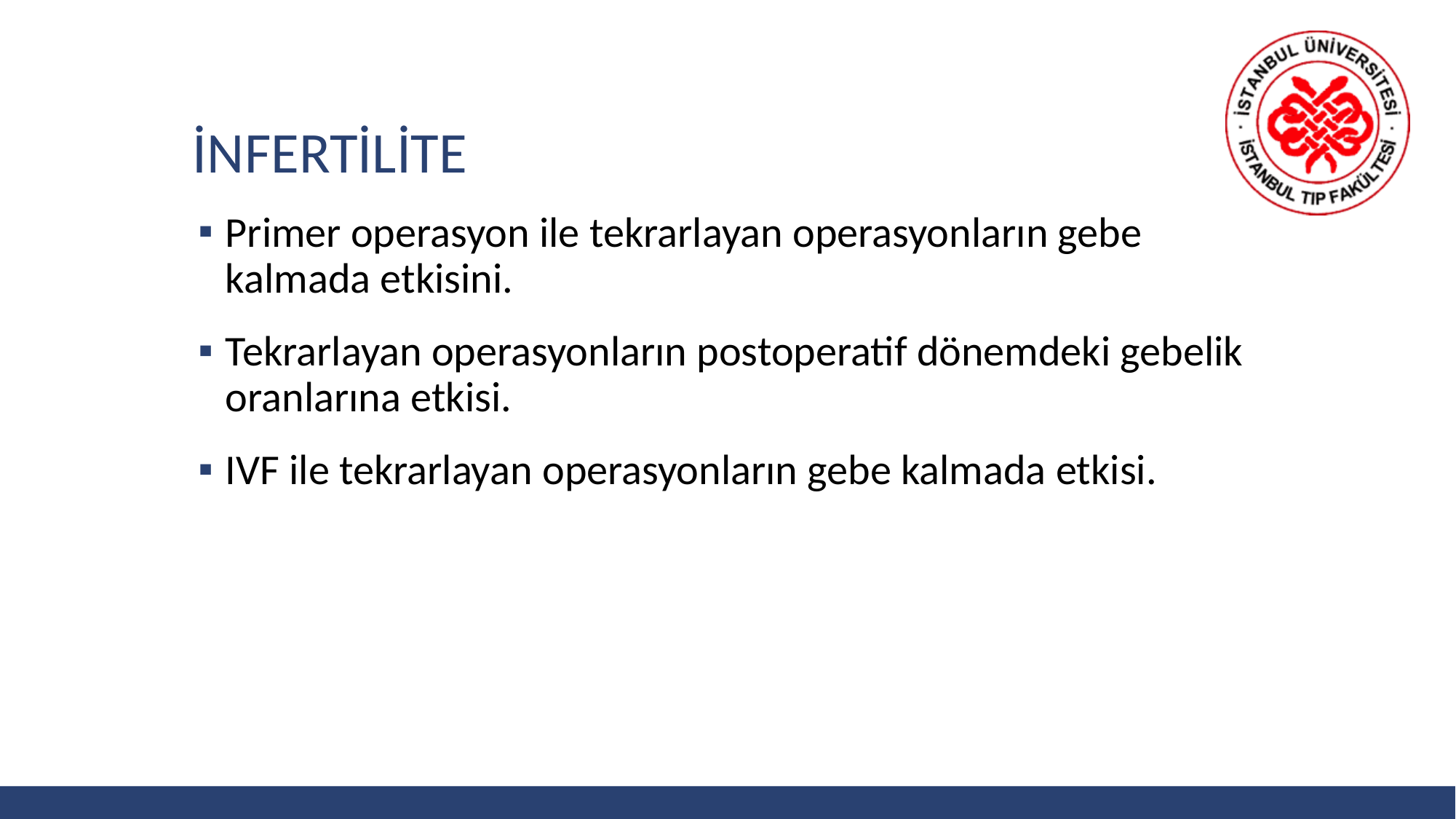

# İnfertİlİte
Primer operasyon ile tekrarlayan operasyonların gebe kalmada etkisini.
Tekrarlayan operasyonların postoperatif dönemdeki gebelik oranlarına etkisi.
IVF ile tekrarlayan operasyonların gebe kalmada etkisi.